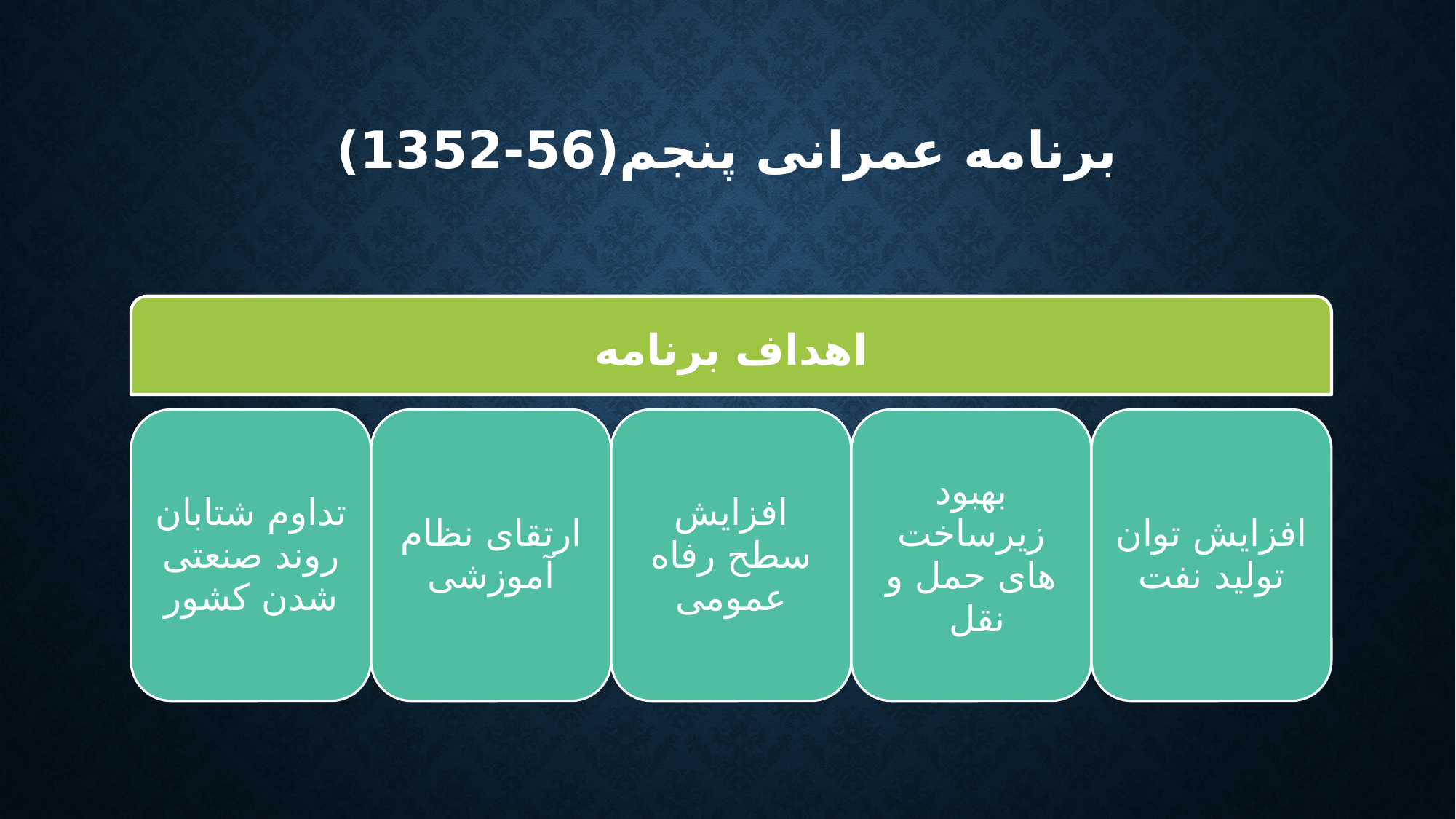

# برنامه عمرانی پنجم(56-1352)
اهداف برنامه
تداوم شتابان روند صنعتی شدن کشور
ارتقای نظام آموزشی
افزایش سطح رفاه عمومی
بهبود زیرساخت های حمل و نقل
افزایش توان تولید نفت